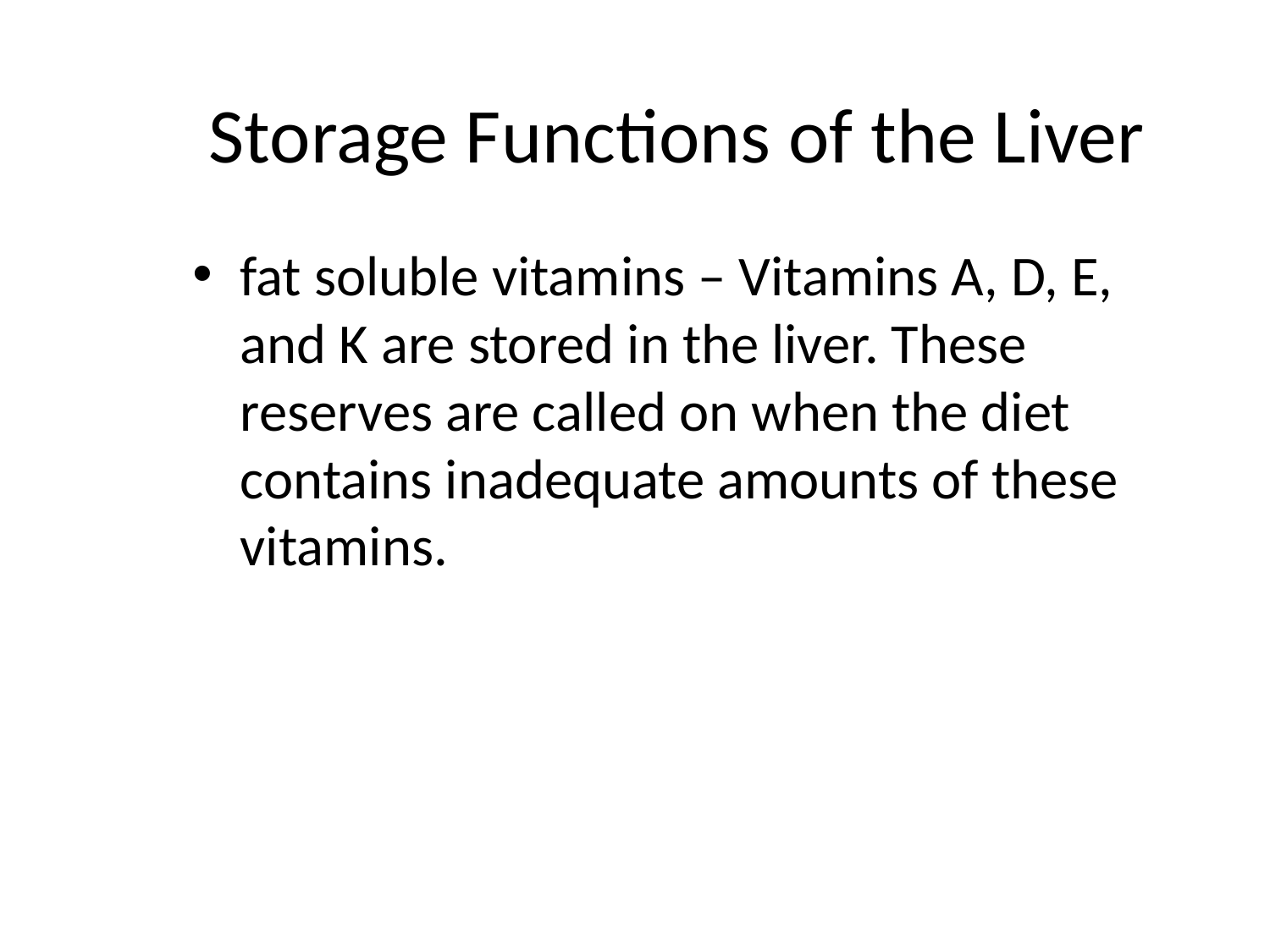

# Storage Functions of the Liver
fat soluble vitamins – Vitamins A, D, E, and K are stored in the liver. These reserves are called on when the diet contains inadequate amounts of these vitamins.